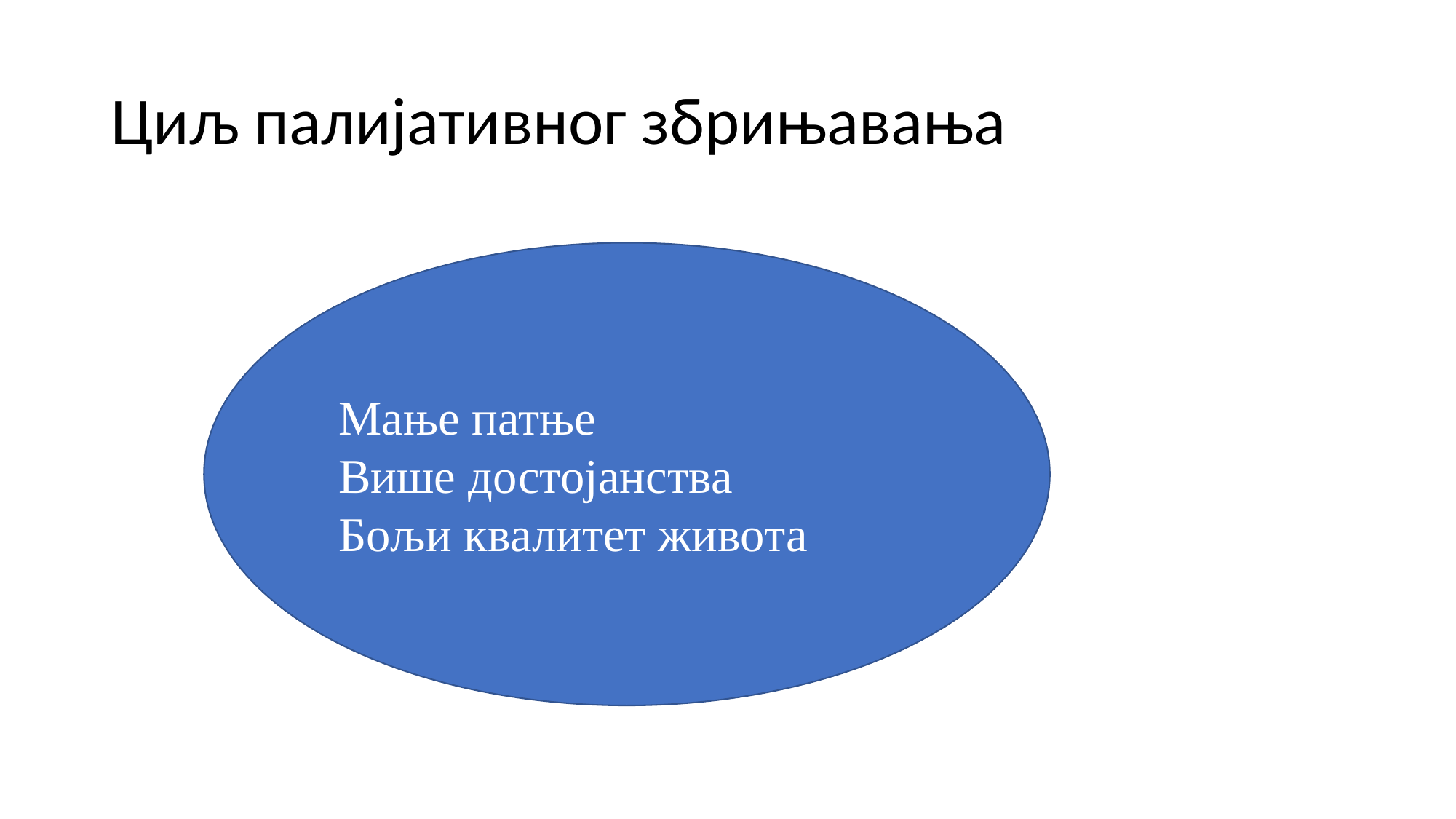

# Циљ палијативног збрињавања

Мање патње
Више достојанства
Бољи квалитет живота